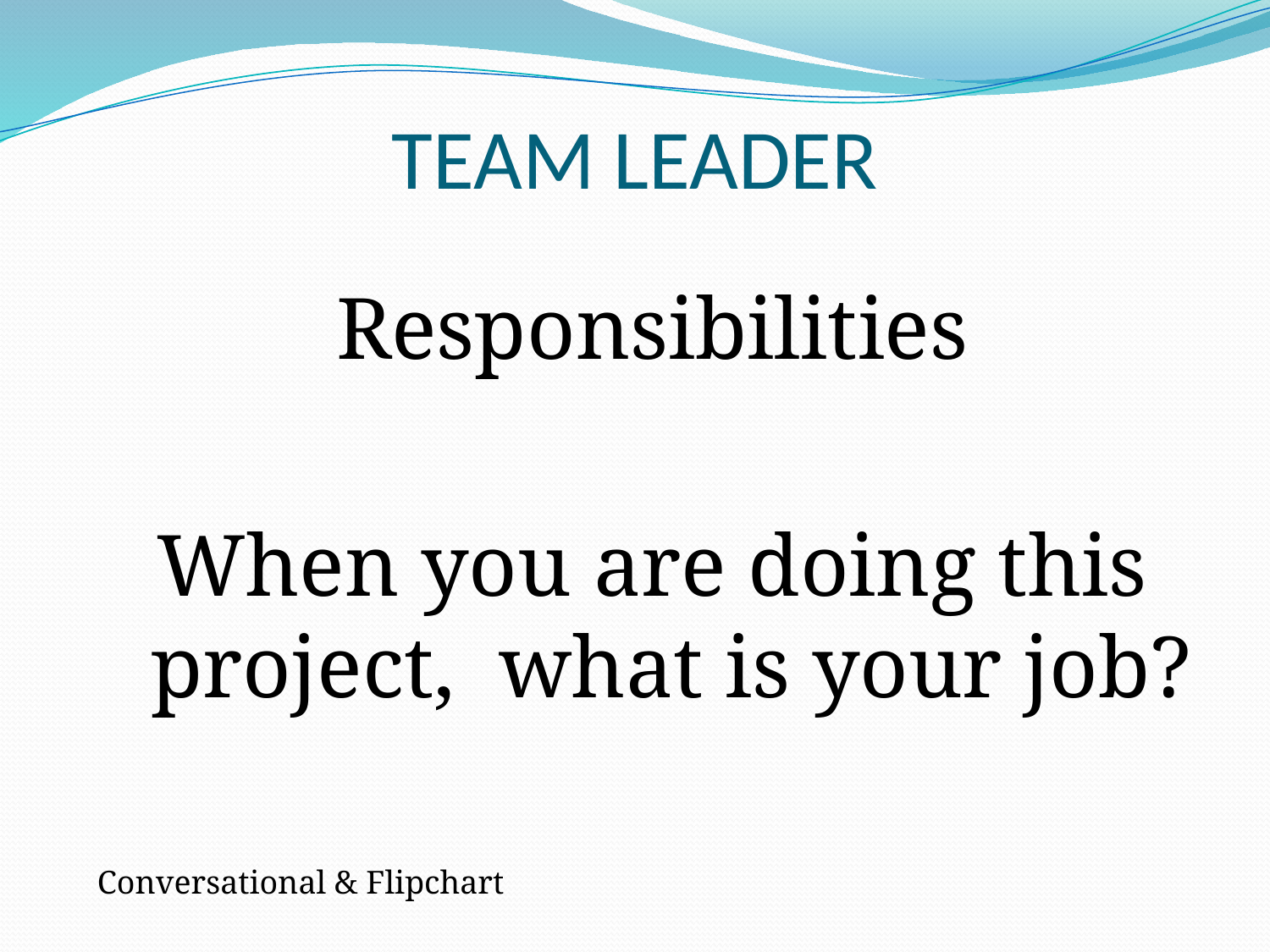

# TEAM LEADER
Responsibilities

When you are doing this project,  what is your job?
Conversational & Flipchart